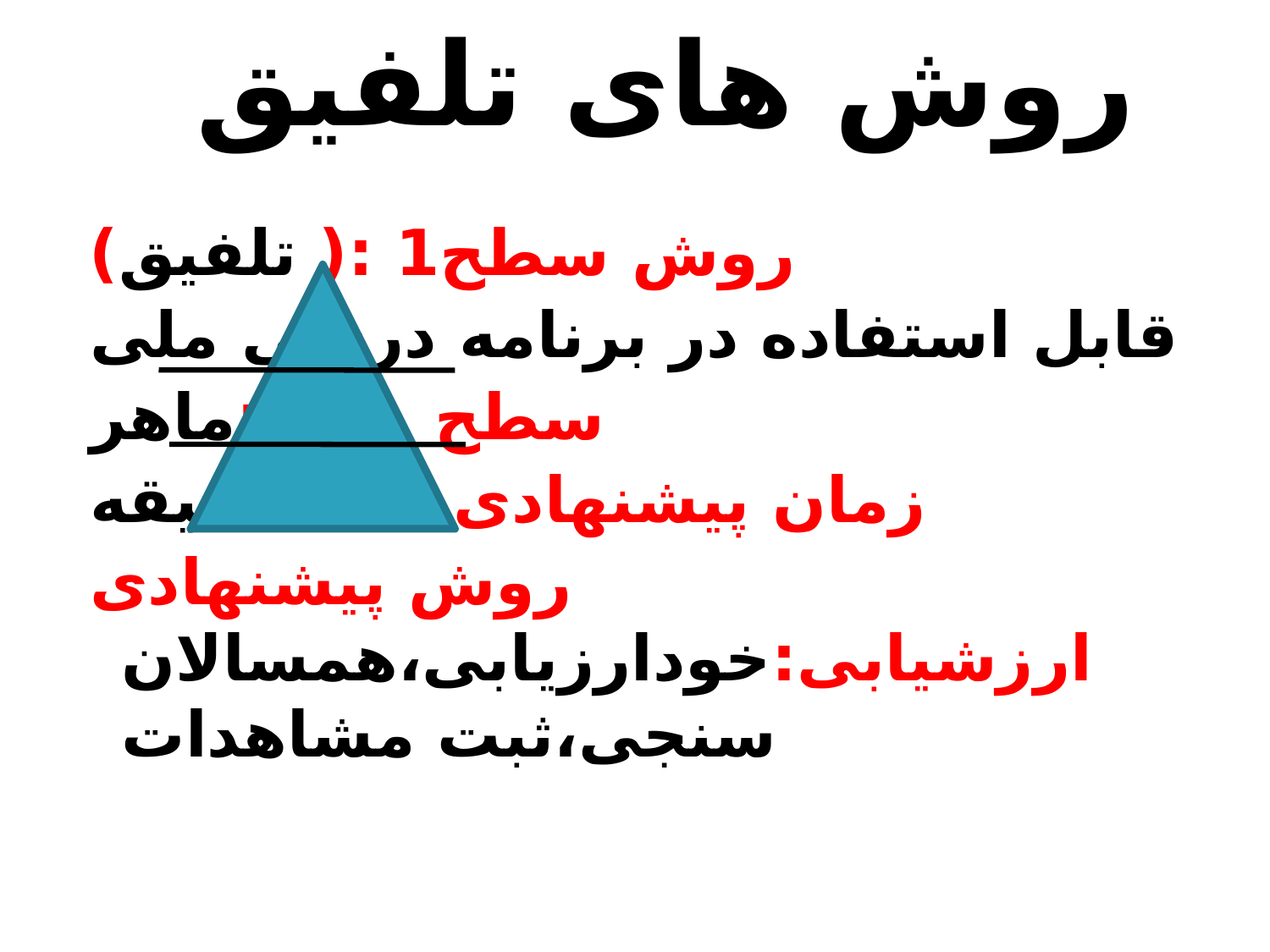

روش های تلفیق
روش سطح1 :( تلفیق)
قابل استفاده در برنامه درسی ملی
سطح معلم:ماهر
زمان پیشنهادی : 30 دقیقه
روش پیشنهادی ارزشیابی:خودارزیابی،همسالان سنجی،ثبت مشاهدات